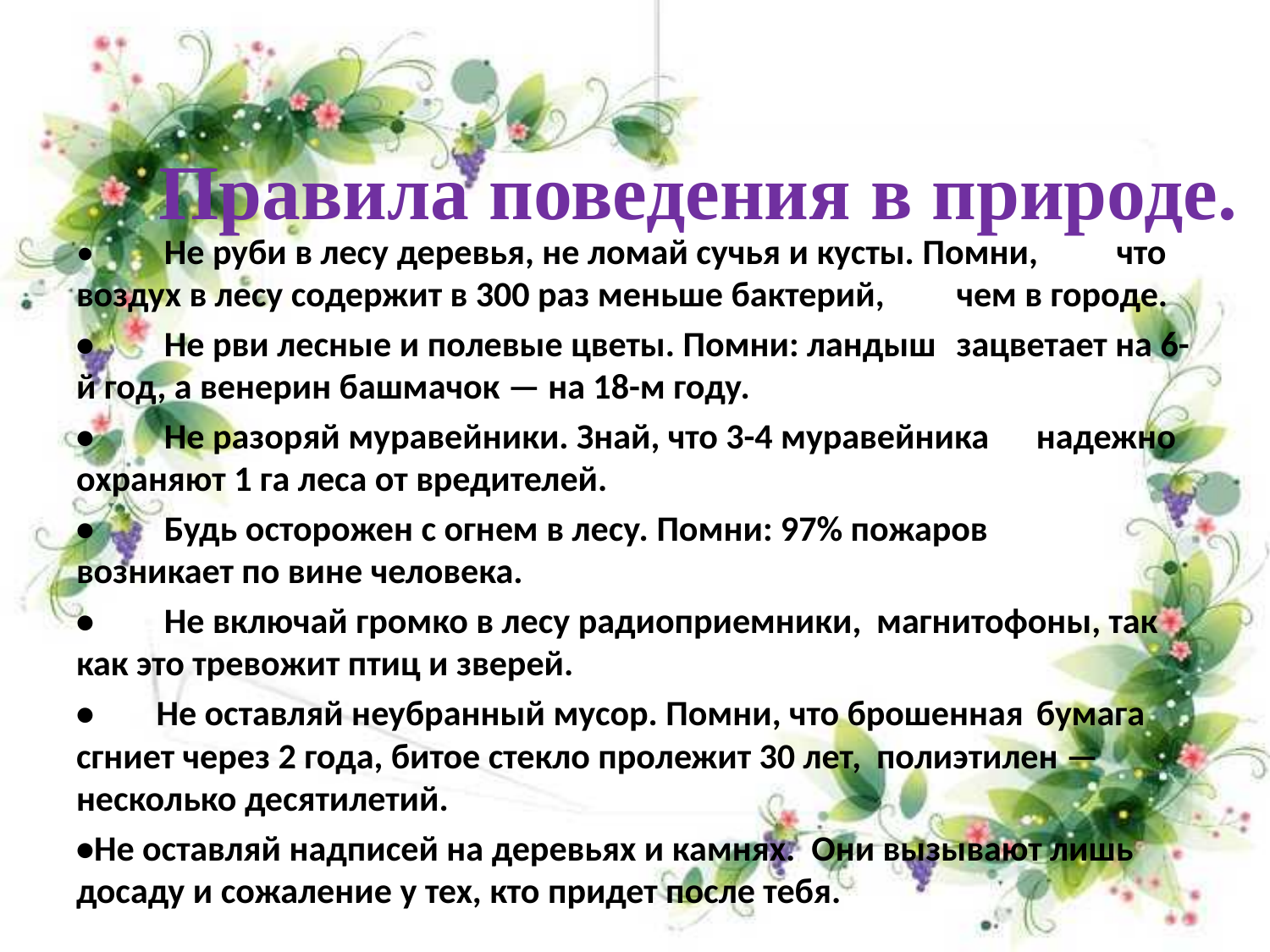

# Правила поведения в природе.
•	 Не руби в лесу деревья, не ломай сучья и кусты. Помни, 	что воздух в лесу содержит в 300 раз меньше бактерий, 	чем в городе.
•	 Не рви лесные и полевые цветы. Помни: ландыш 	зацветает на 6-й год, а венерин башмачок — на 18-м году.
•	 Не разоряй муравейники. Знай, что 3-4 муравейника 	надежно охраняют 1 га леса от вредителей.
•	 Будь осторожен с огнем в лесу. Помни: 97% пожаров 	возникает по вине человека.
•	 Не включай громко в лесу радиоприемники, 	магнитофоны, так как это тревожит птиц и зверей.
•	Не оставляй неубранный мусор. Помни, что брошенная 	бумага сгниет через 2 года, битое стекло пролежит 30 лет, 	полиэтилен — несколько десятилетий.
•Не оставляй надписей на деревьях и камнях.  Они вызывают лишь досаду и сожаление у тех, кто придет после тебя.